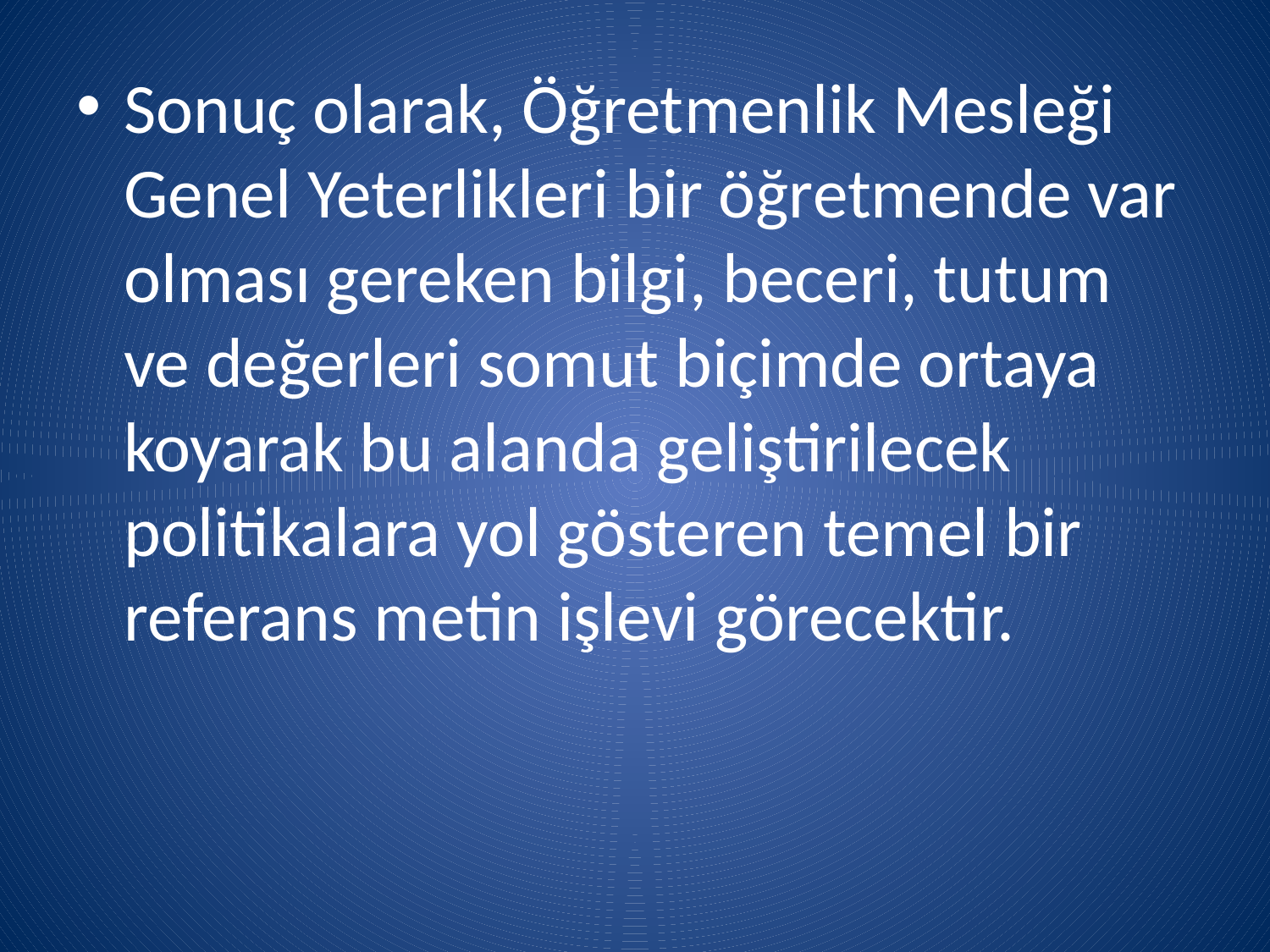

Sonuç olarak, Öğretmenlik Mesleği Genel Yeterlikleri bir öğretmende var olması gereken bilgi, beceri, tutum ve değerleri somut biçimde ortaya koyarak bu alanda geliştirilecek politikalara yol gösteren temel bir referans metin işlevi görecektir.